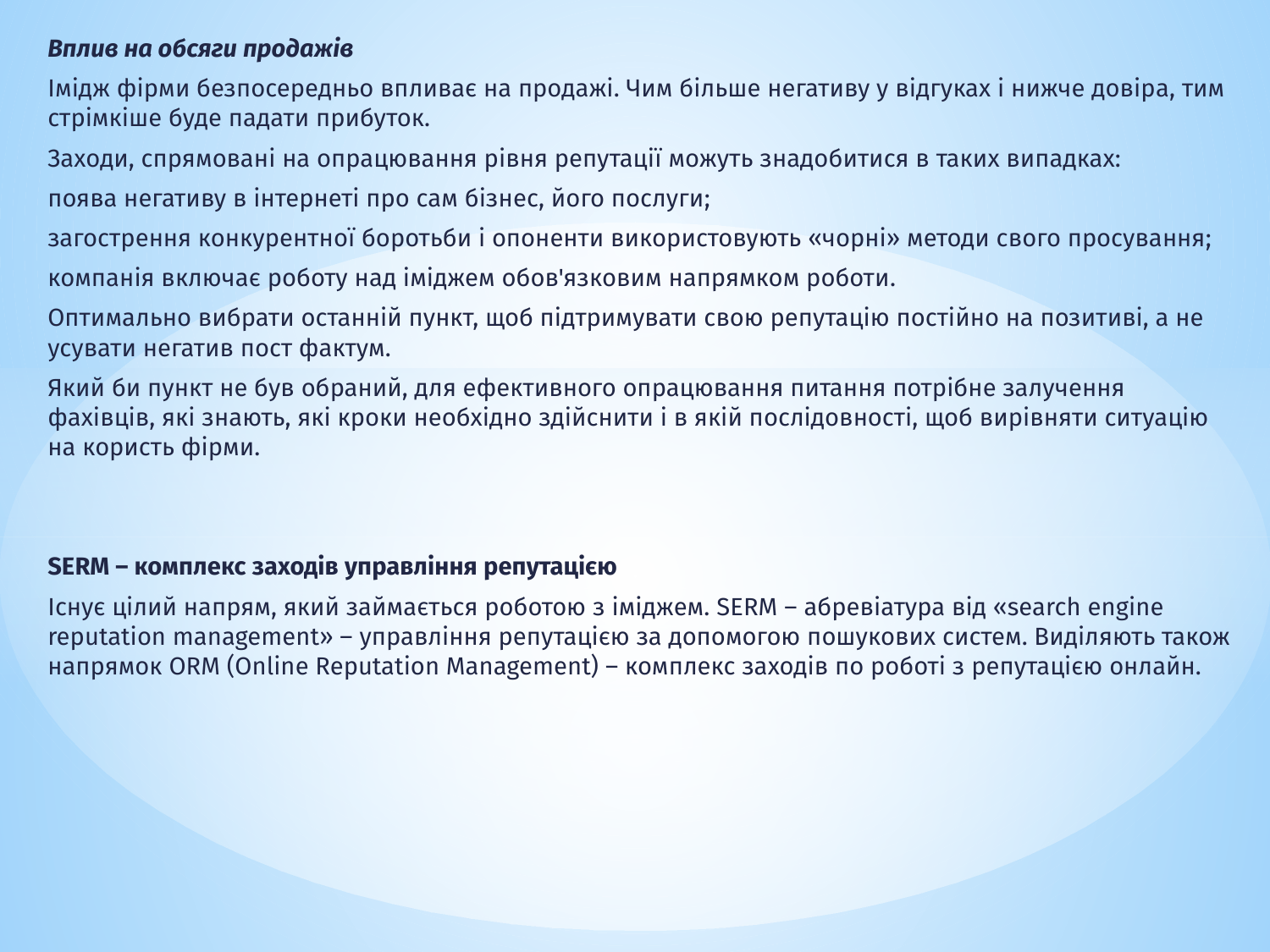

Вплив на обсяги продажів
Імідж фірми безпосередньо впливає на продажі. Чим більше негативу у відгуках і нижче довіра, тим стрімкіше буде падати прибуток.
Заходи, спрямовані на опрацювання рівня репутації можуть знадобитися в таких випадках:
поява негативу в інтернеті про сам бізнес, його послуги;
загострення конкурентної боротьби і опоненти використовують «чорні» методи свого просування;
компанія включає роботу над іміджем обов'язковим напрямком роботи.
Оптимально вибрати останній пункт, щоб підтримувати свою репутацію постійно на позитиві, а не усувати негатив пост фактум.
Який би пункт не був обраний, для ефективного опрацювання питання потрібне залучення фахівців, які знають, які кроки необхідно здійснити і в якій послідовності, щоб вирівняти ситуацію на користь фірми.

SERM – комплекс заходів управління репутацією
Існує цілий напрям, який займається роботою з іміджем. SERM – абревіатура від «search engine reputation management» – управління репутацією за допомогою пошукових систем. Виділяють також напрямок ORM (Online Reputation Management) – комплекс заходів по роботі з репутацією онлайн.